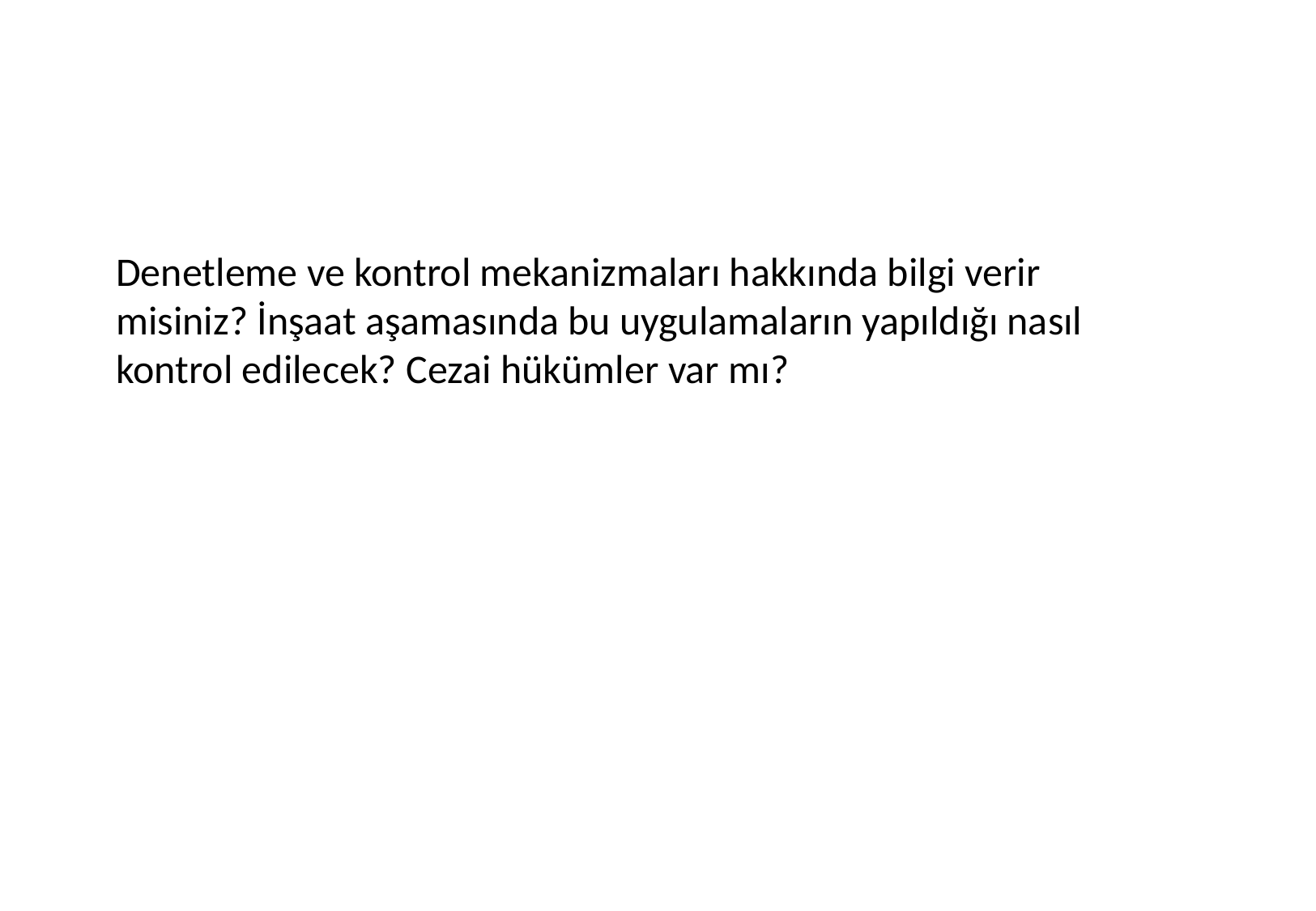

Denetleme ve kontrol mekanizmaları hakkında bilgi verir misiniz? İnşaat aşamasında bu uygulamaların yapıldığı nasıl kontrol edilecek? Cezai hükümler var mı?